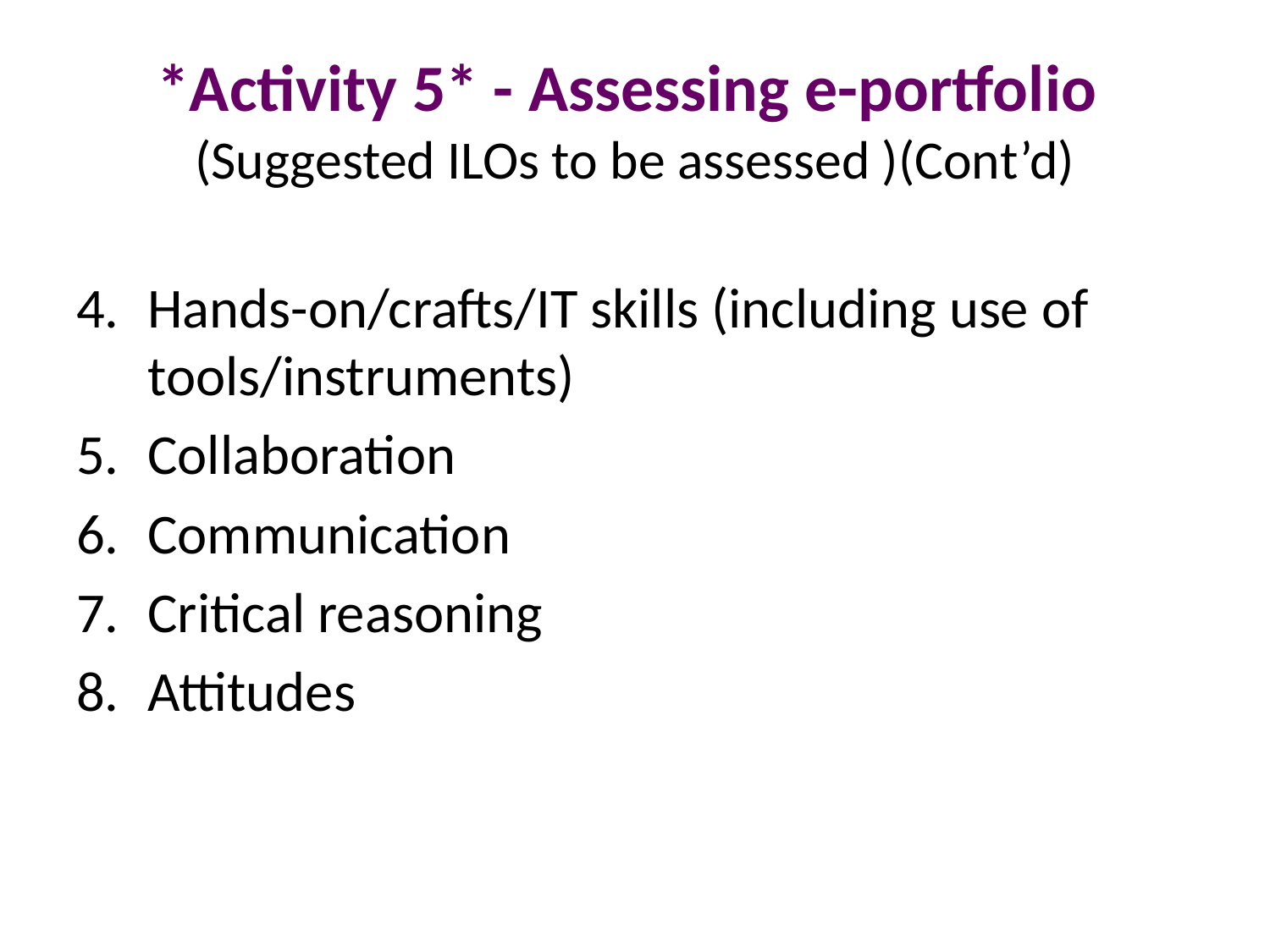

# *Activity 5* - Assessing e-portfolio (Suggested ILOs to be assessed )(Cont’d)
Hands-on/crafts/IT skills (including use of tools/instruments)
Collaboration
Communication
Critical reasoning
Attitudes